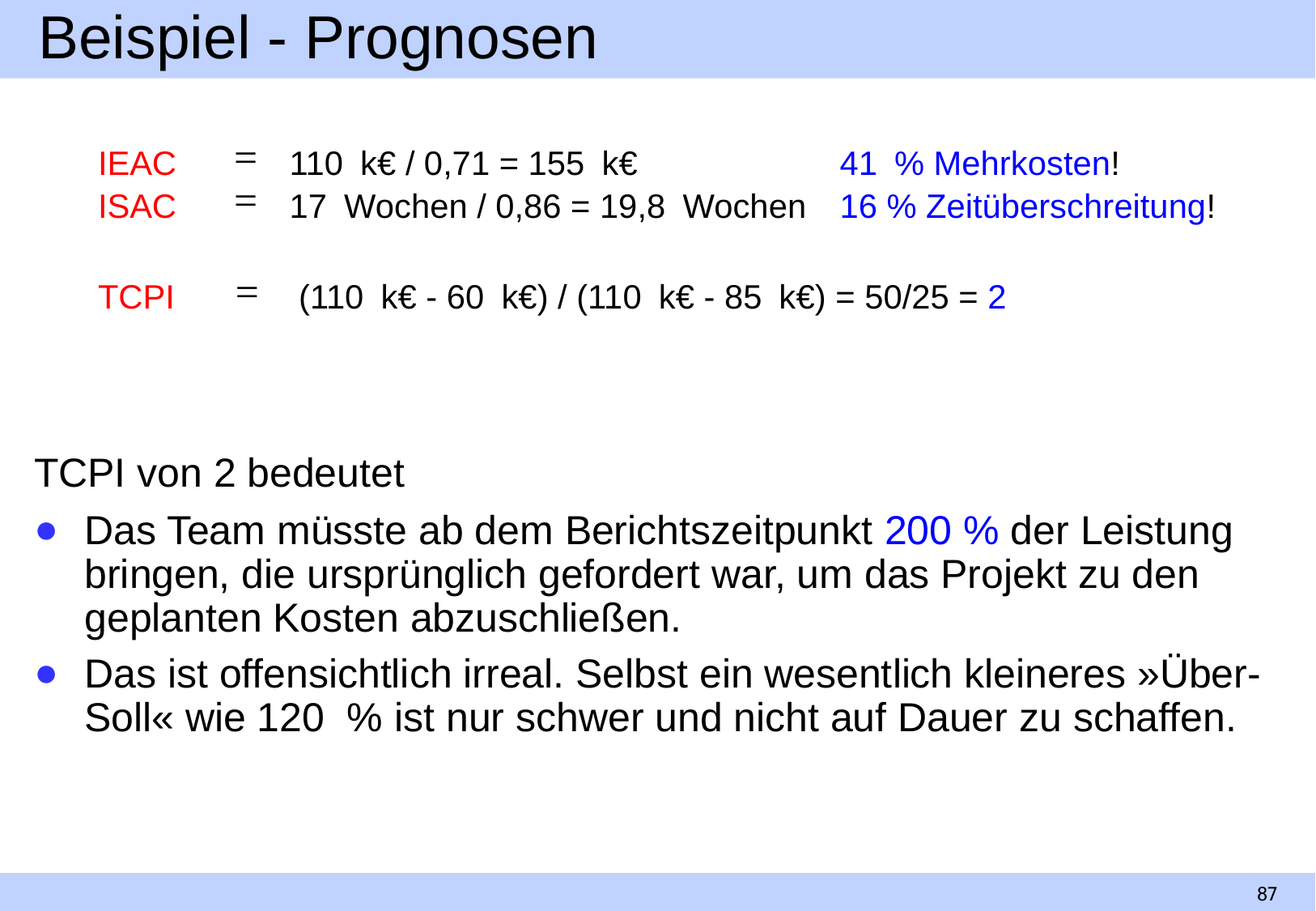

# Beispiel - Prognosen
| IEAC | = | 110  k€ / 0,71 = 155  k€ | 41  % Mehrkosten! |
| --- | --- | --- | --- |
| ISAC | = | 17  Wochen / 0,86 = 19,8  Wochen | 16 % Zeitüberschreitung! |
| TCPI | = | (110  k€ - 60  k€) / (110  k€ - 85  k€) = 50/25 = 2 |
| --- | --- | --- |
TCPI von 2 bedeutet
Das Team müsste ab dem Berichtszeitpunkt 200 % der Leistung bringen, die ursprünglich gefordert war, um das Projekt zu den geplanten Kosten abzuschließen.
Das ist offensichtlich irreal. Selbst ein wesentlich kleineres »Über-Soll« wie 120  % ist nur schwer und nicht auf Dauer zu schaffen.
87